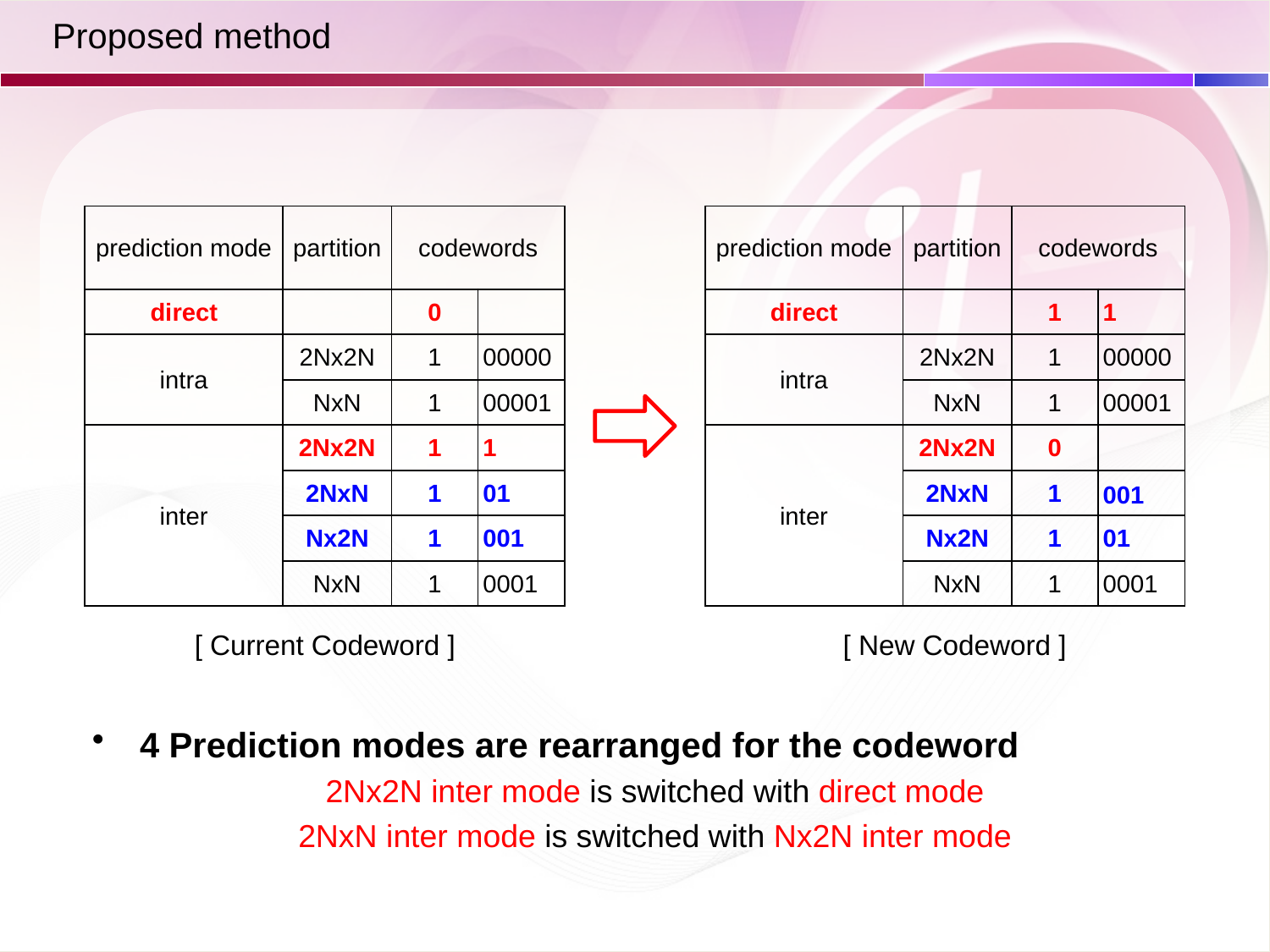

# Proposed method
| prediction mode | partition | codewords |  |
| --- | --- | --- | --- |
| direct |  | 0 |  |
| intra | 2Nx2N | 1 | 00000 |
|  | NxN | 1 | 00001 |
| inter | 2Nx2N | 1 | 1 |
|  | 2NxN | 1 | 01 |
|  | Nx2N | 1 | 001 |
|  | NxN | 1 | 0001 |
| prediction mode | partition | codewords |  |
| --- | --- | --- | --- |
| direct |  | 1 | 1 |
| intra | 2Nx2N | 1 | 00000 |
|  | NxN | 1 | 00001 |
| inter | 2Nx2N | 0 |  |
|  | 2NxN | 1 | 001 |
|  | Nx2N | 1 | 01 |
|  | NxN | 1 | 0001 |

[ Current Codeword ]
[ New Codeword ]
4 Prediction modes are rearranged for the codeword
2Nx2N inter mode is switched with direct mode
2NxN inter mode is switched with Nx2N inter mode